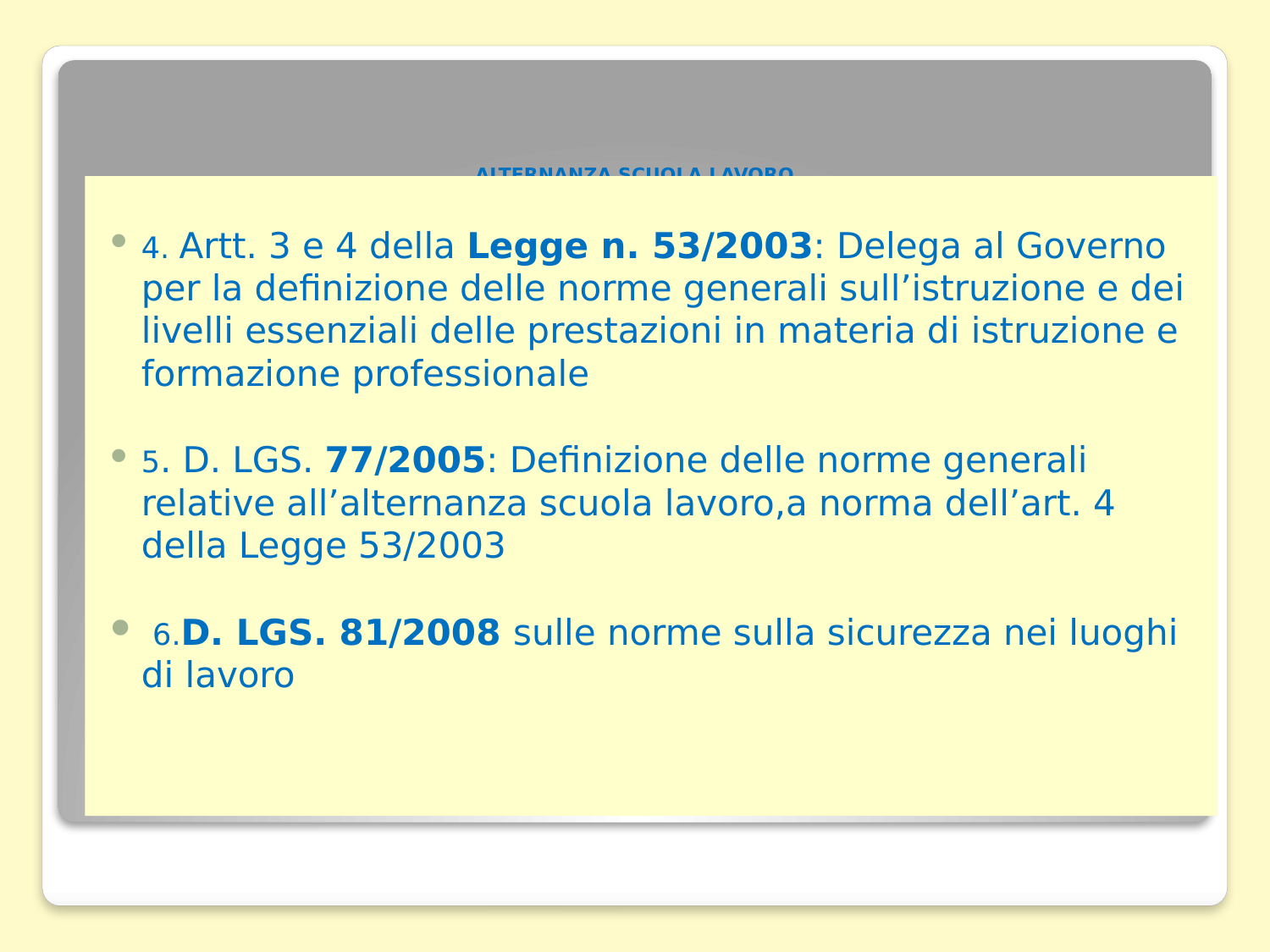

# ALTERNANZA SCUOLA LAVORO JOB EDUCATION

4. Artt. 3 e 4 della Legge n. 53/2003: Delega al Governo per la definizione delle norme generali sull’istruzione e dei livelli essenziali delle prestazioni in materia di istruzione e formazione professionale

5. D. LGS. 77/2005: Definizione delle norme generali relative all’alternanza scuola lavoro,a norma dell’art. 4 della Legge 53/2003

 6.D. LGS. 81/2008 sulle norme sulla sicurezza nei luoghi di lavoro